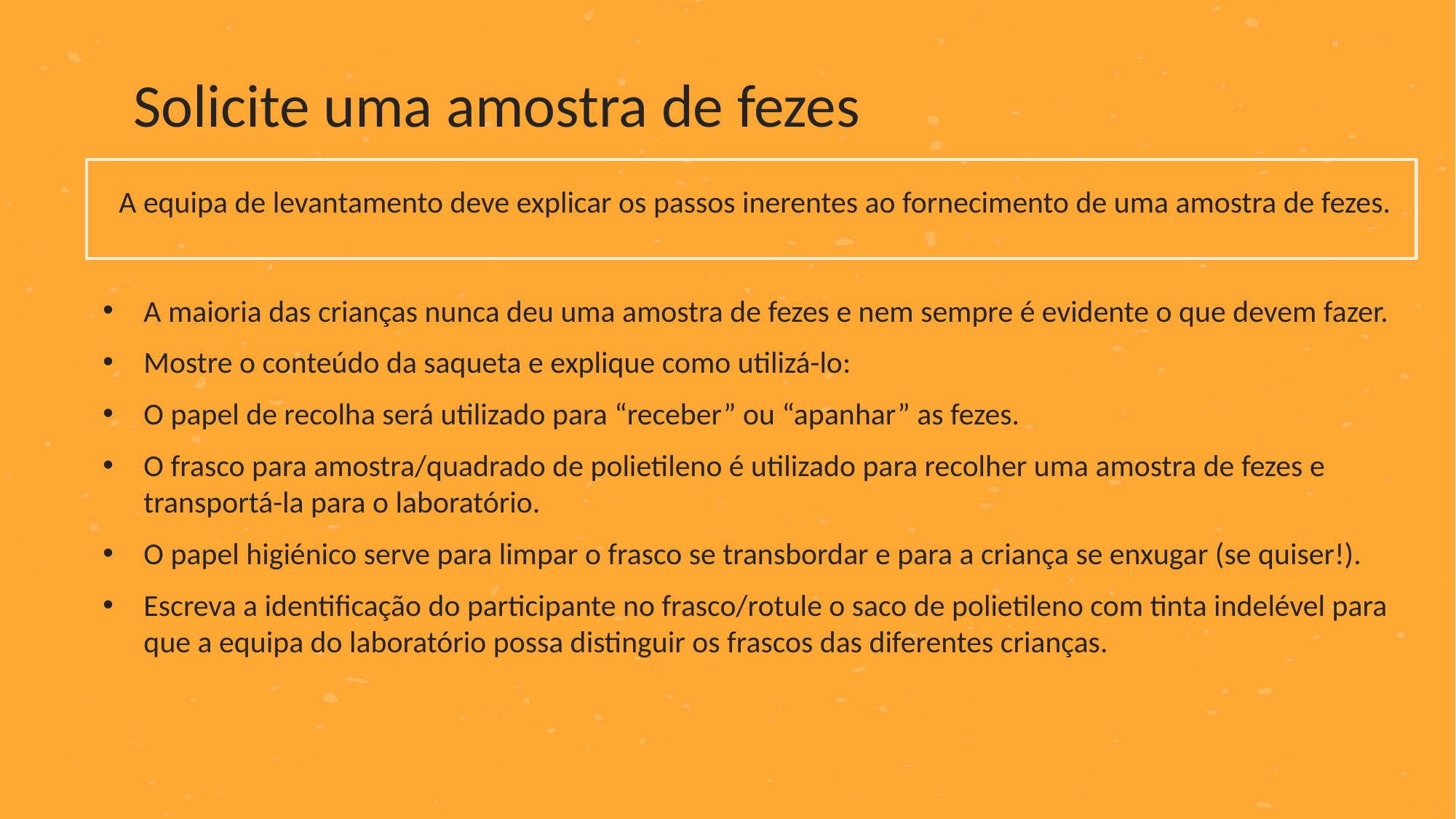

Solicite uma amostra de fezes

A equipa de levantamento deve explicar os passos inerentes ao fornecimento de uma amostra de fezes.

A maioria das crianças nunca deu uma amostra de fezes e nem sempre é evidente o que devem fazer.
Mostre o conteúdo da saqueta e explique como utilizá-lo:
O papel de recolha será utilizado para “receber” ou “apanhar” as fezes.
O frasco para amostra/quadrado de polietileno é utilizado para recolher uma amostra de fezes e transportá-la para o laboratório.
O papel higiénico serve para limpar o frasco se transbordar e para a criança se enxugar (se quiser!).
Escreva a identificação do participante no frasco/rotule o saco de polietileno com tinta indelével para que a equipa do laboratório possa distinguir os frascos das diferentes crianças.